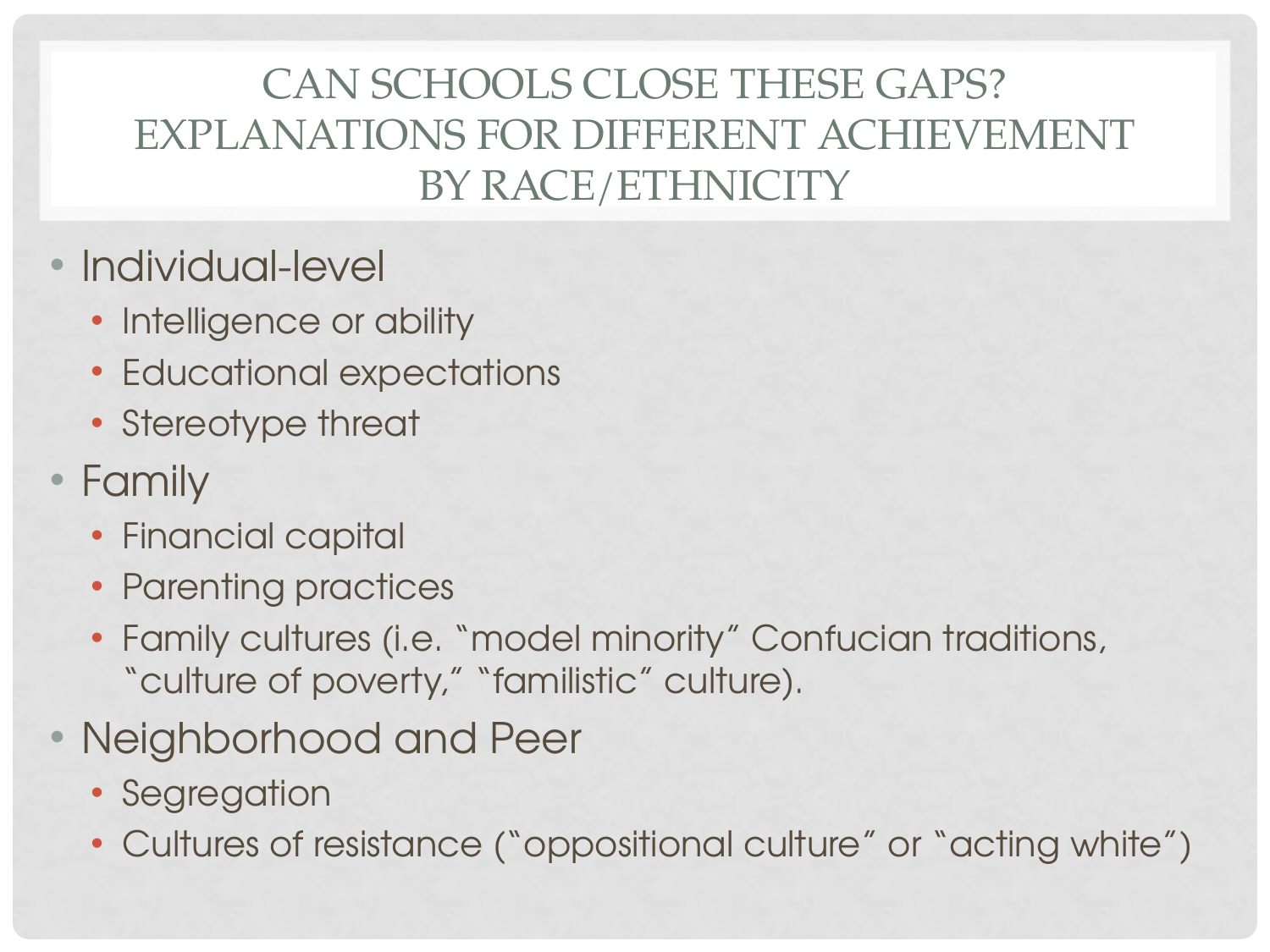

# CAN SCHOOLS CLOSE THESE GAPS? EXPLANATIONS FOR DIFFERENT ACHIEVEMENT BY RACE/ETHNICITY
Individual-level
Intelligence or ability
Educational expectations
Stereotype threat
Family
Financial capital
Parenting practices
Family cultures (i.e. “model minority” Confucian traditions, “culture of poverty,” “familistic” culture).
Neighborhood and Peer
Segregation
Cultures of resistance (“oppositional culture” or “acting white”)